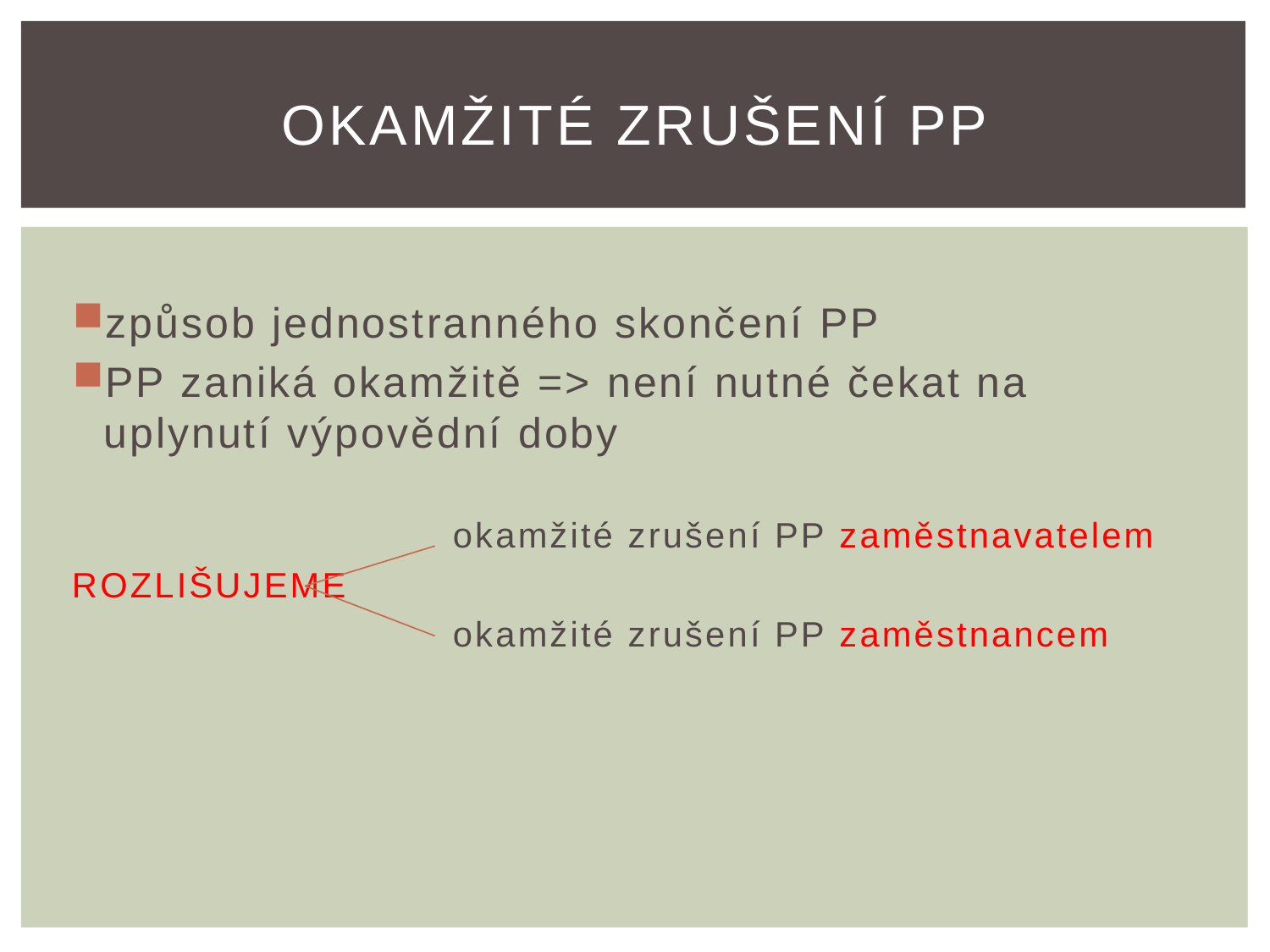

# okamžité zrušení pp

způsob jednostranného skončení PP
PP zaniká okamžitě => není nutné čekat na uplynutí výpovědní doby

			okamžité zrušení PP zaměstnavatelem
ROZLIŠUJEME
			okamžité zrušení PP zaměstnancem